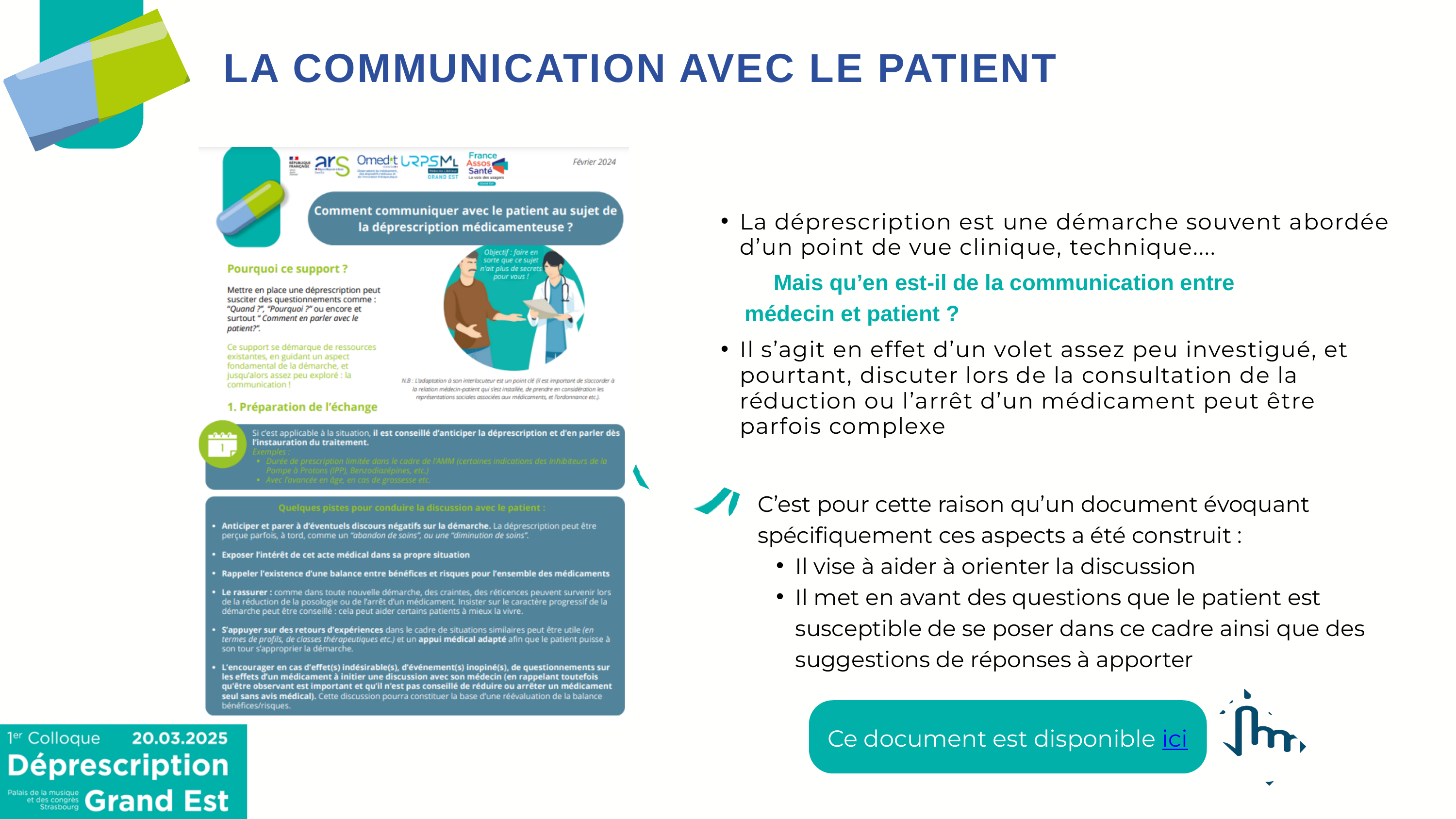

LA COMMUNICATION AVEC LE PATIENT

La déprescription est une démarche souvent abordée d’un point de vue clinique, technique....

Il s’agit en effet d’un volet assez peu investigué, et pourtant, discuter lors de la consultation de la réduction ou l’arrêt d’un médicament peut être parfois complexe

Mais qu’en est-il de la communication entre
médecin et patient ?

C’est pour cette raison qu’un document évoquant spécifiquement ces aspects a été construit :
Il vise à aider à orienter la discussion
Il met en avant des questions que le patient est susceptible de se poser dans ce cadre ainsi que des suggestions de réponses à apporter

Ce document est disponible ici